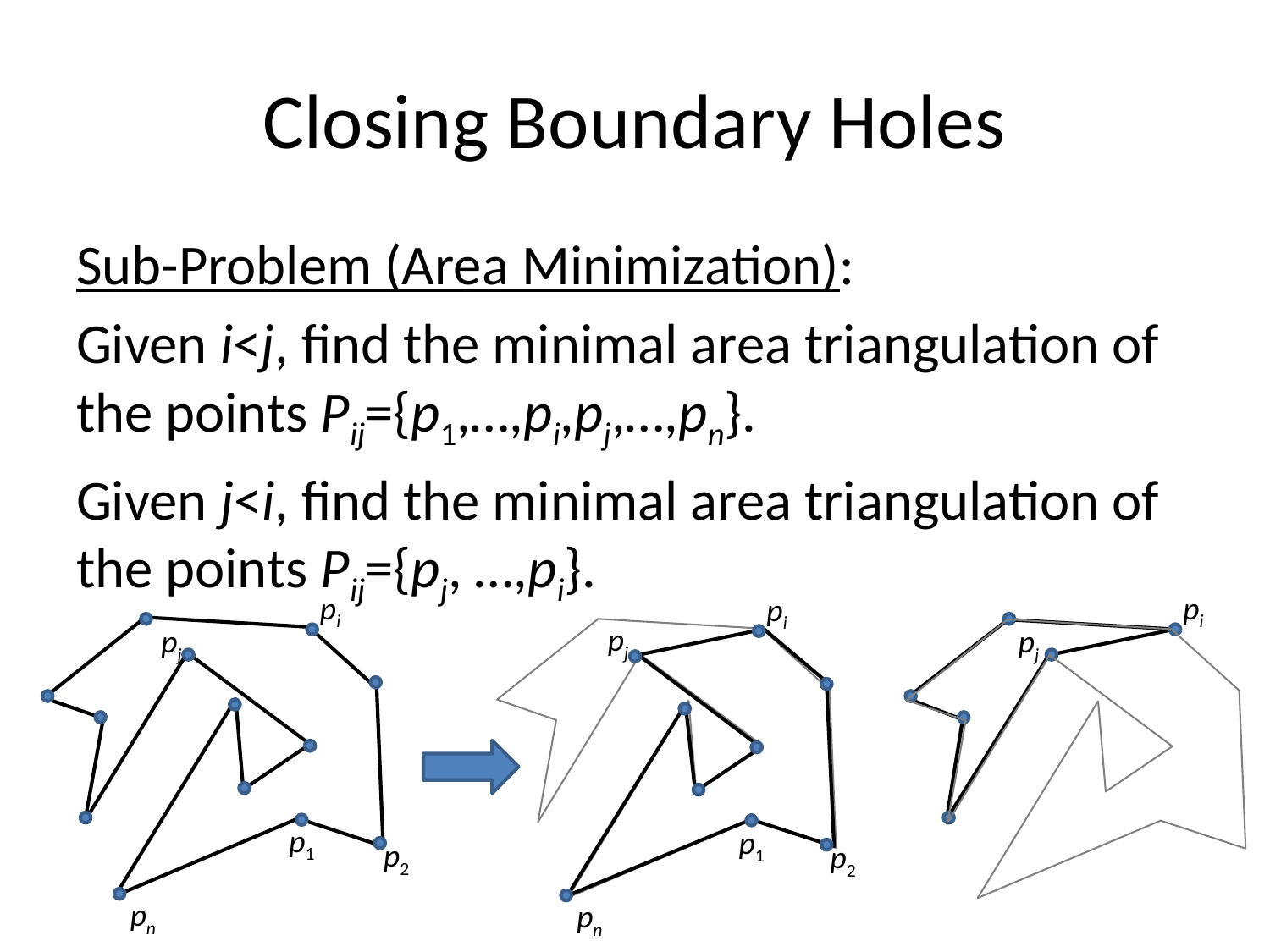

# Closing Boundary Holes
Sub-Problem (Area Minimization):
Given i<j, find the minimal area triangulation of the points Pij={p1,…,pi,pj,…,pn}.
Given j<i, find the minimal area triangulation of the points Pij={pj, …,pi}.

pi
pi
pi

pj

pj
pj

p1

p1
p2
p2

pn

pn